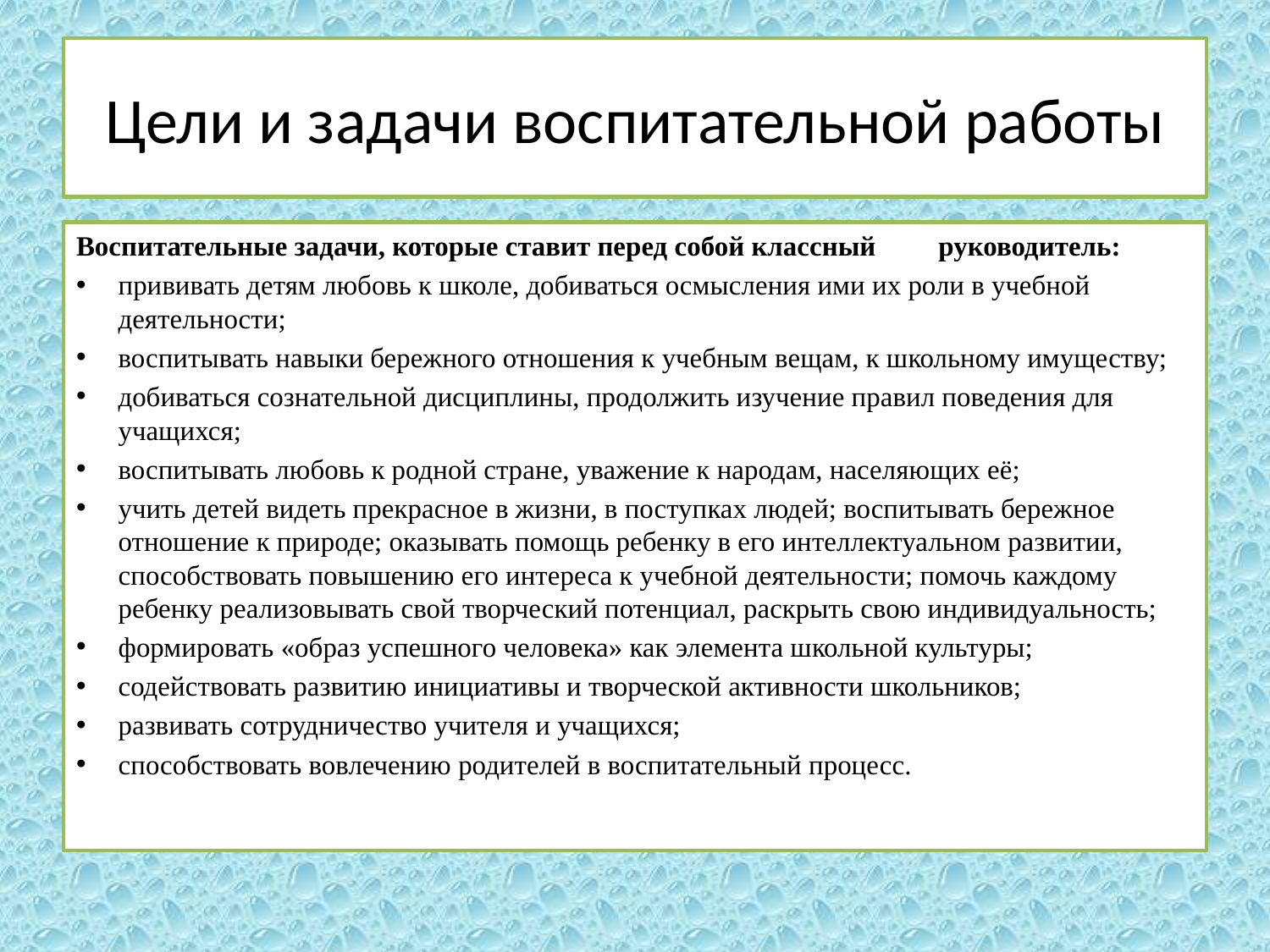

# Цели и задачи воспитательной работы
Воспитательные задачи, которые ставит перед собой классный         руководитель:
прививать детям любовь к школе, добиваться осмысления ими их роли в учебной деятельности;
воспитывать навыки бережного отношения к учебным вещам, к школьному имуществу;
добиваться сознательной дисциплины, продолжить изучение правил поведения для учащихся;
воспитывать любовь к родной стране, уважение к народам, населяющих её;
учить детей видеть прекрасное в жизни, в поступках людей; воспитывать бережное отношение к природе; оказывать помощь ребенку в его интеллектуальном развитии, способствовать повышению его интереса к учебной деятельности; помочь каждому ребенку реализовывать свой творческий потенциал, раскрыть свою индивидуальность;
формировать «образ успешного человека» как элемента школьной культуры;
содействовать развитию инициативы и творческой активности школьников;
развивать сотрудничество учителя и учащихся;
способствовать вовлечению родителей в воспитательный процесс.